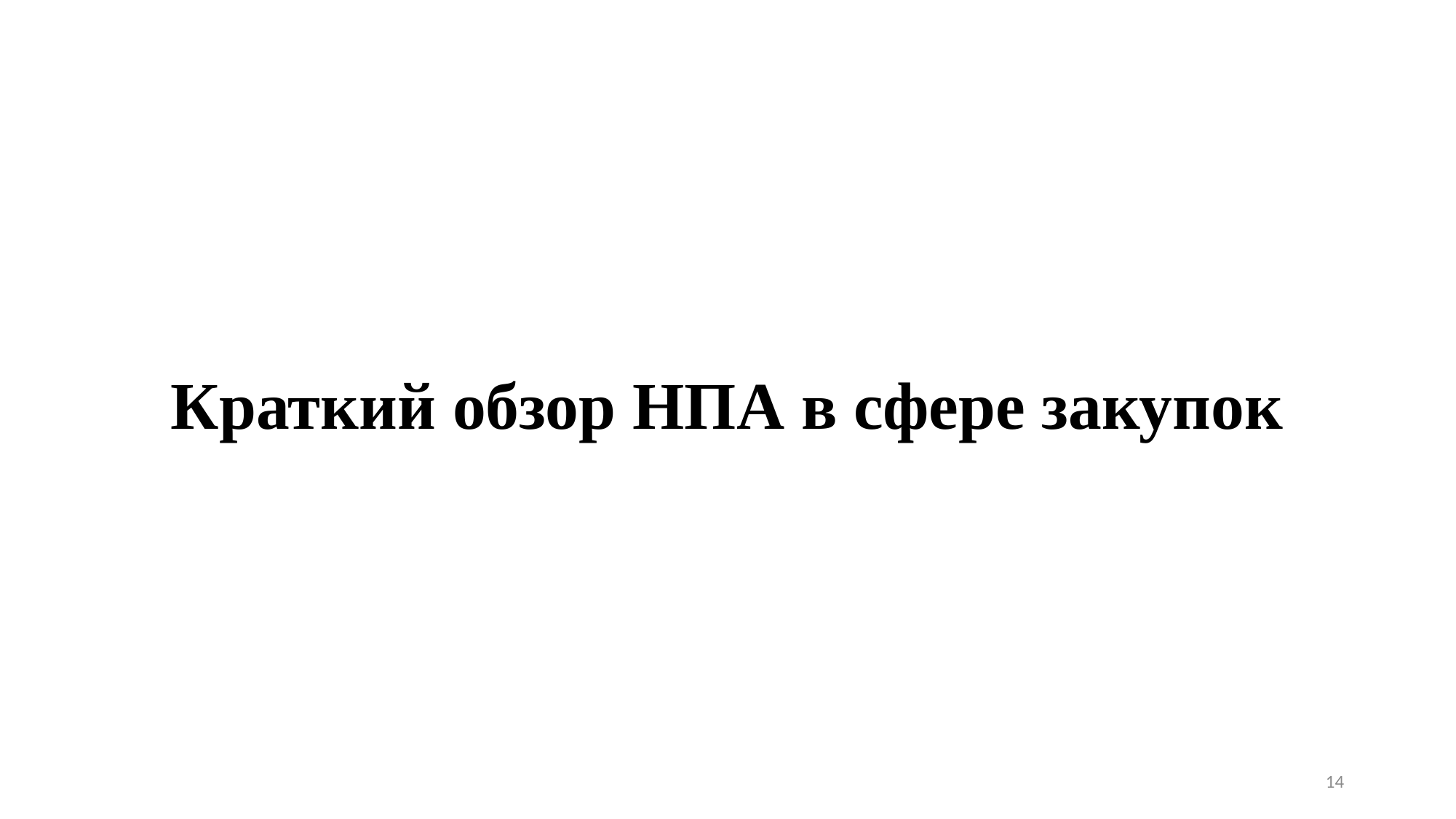

Краткий обзор НПА в сфере закупок
14